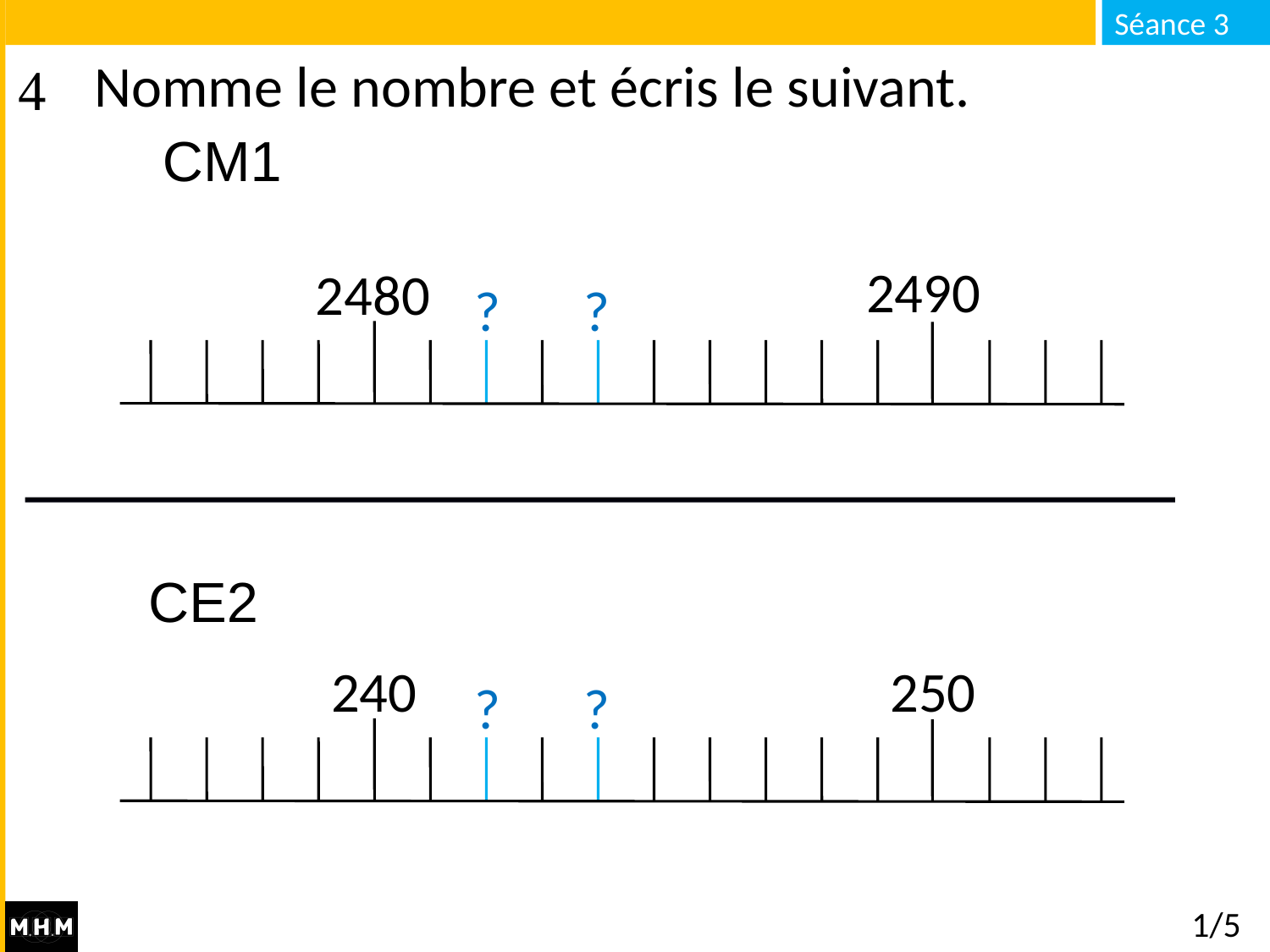

# Nomme le nombre et écris le suivant.
CM1
2490
2480
?
?

CE2
240
250
?
?
1/5